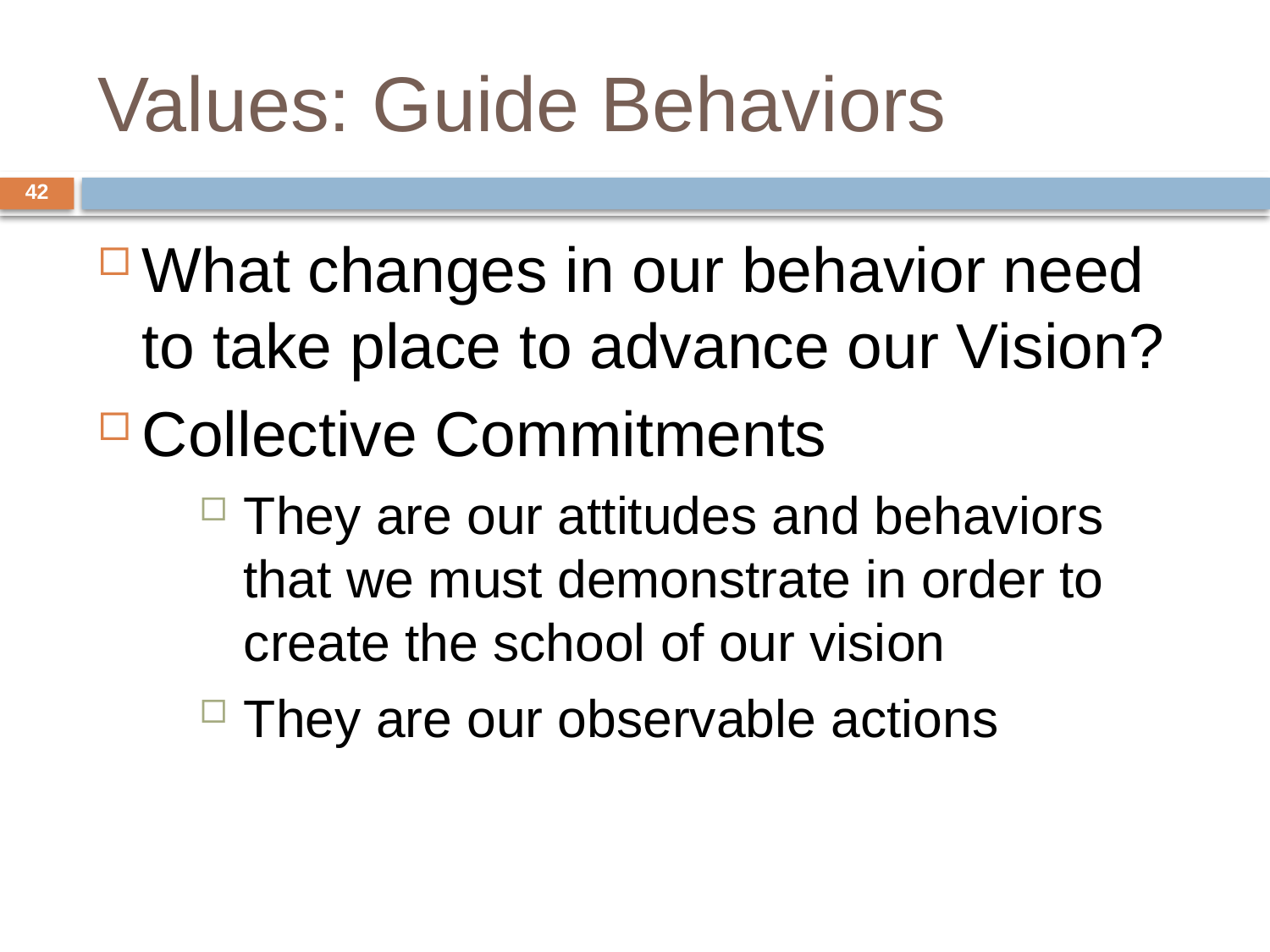

# Values: Guide Behaviors
42
What changes in our behavior need to take place to advance our Vision?
Collective Commitments
They are our attitudes and behaviors that we must demonstrate in order to create the school of our vision
They are our observable actions